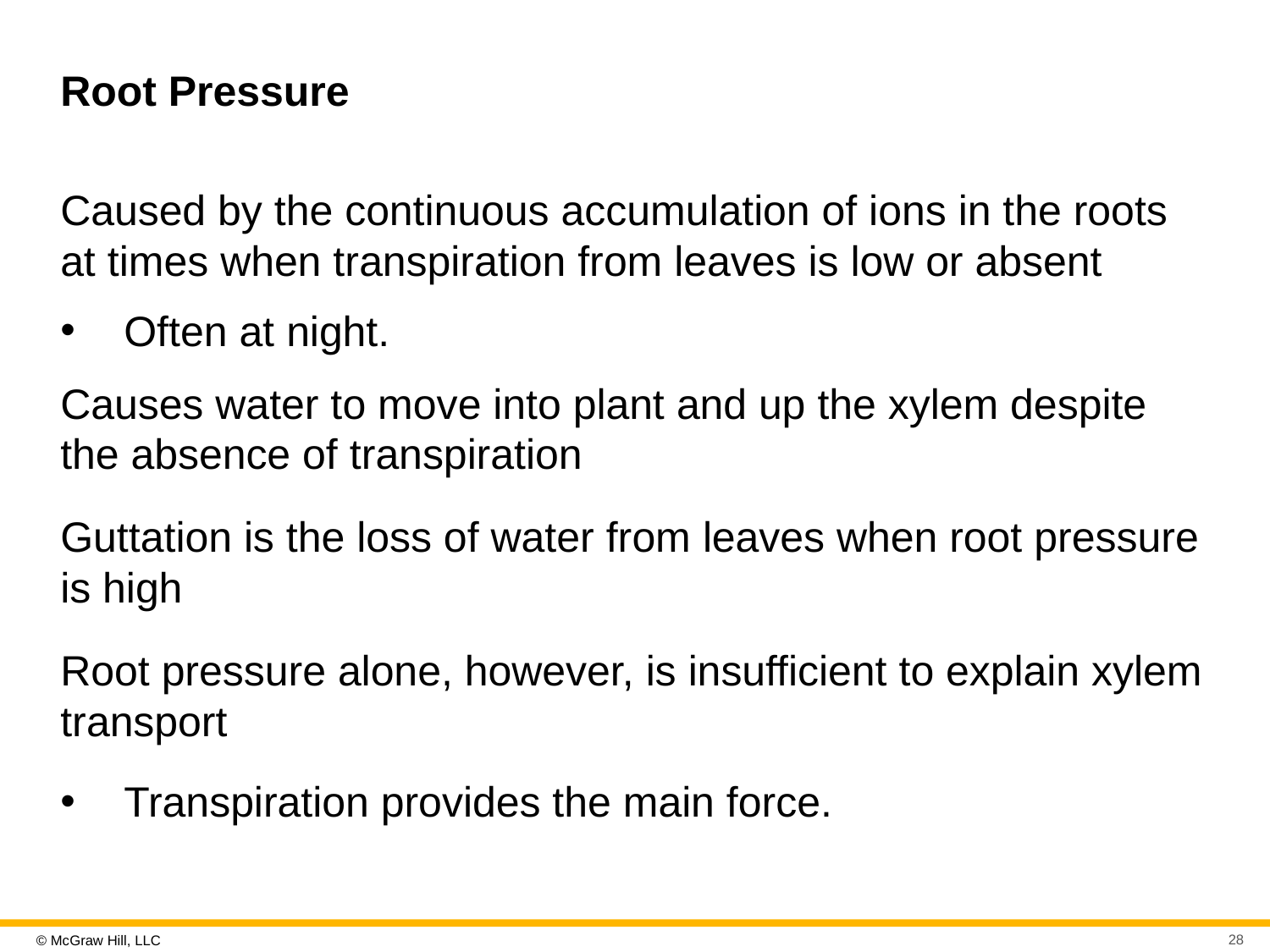

# Root Pressure
Caused by the continuous accumulation of ions in the roots at times when transpiration from leaves is low or absent
Often at night.
Causes water to move into plant and up the xylem despite the absence of transpiration
Guttation is the loss of water from leaves when root pressure is high
Root pressure alone, however, is insufficient to explain xylem transport
Transpiration provides the main force.
28